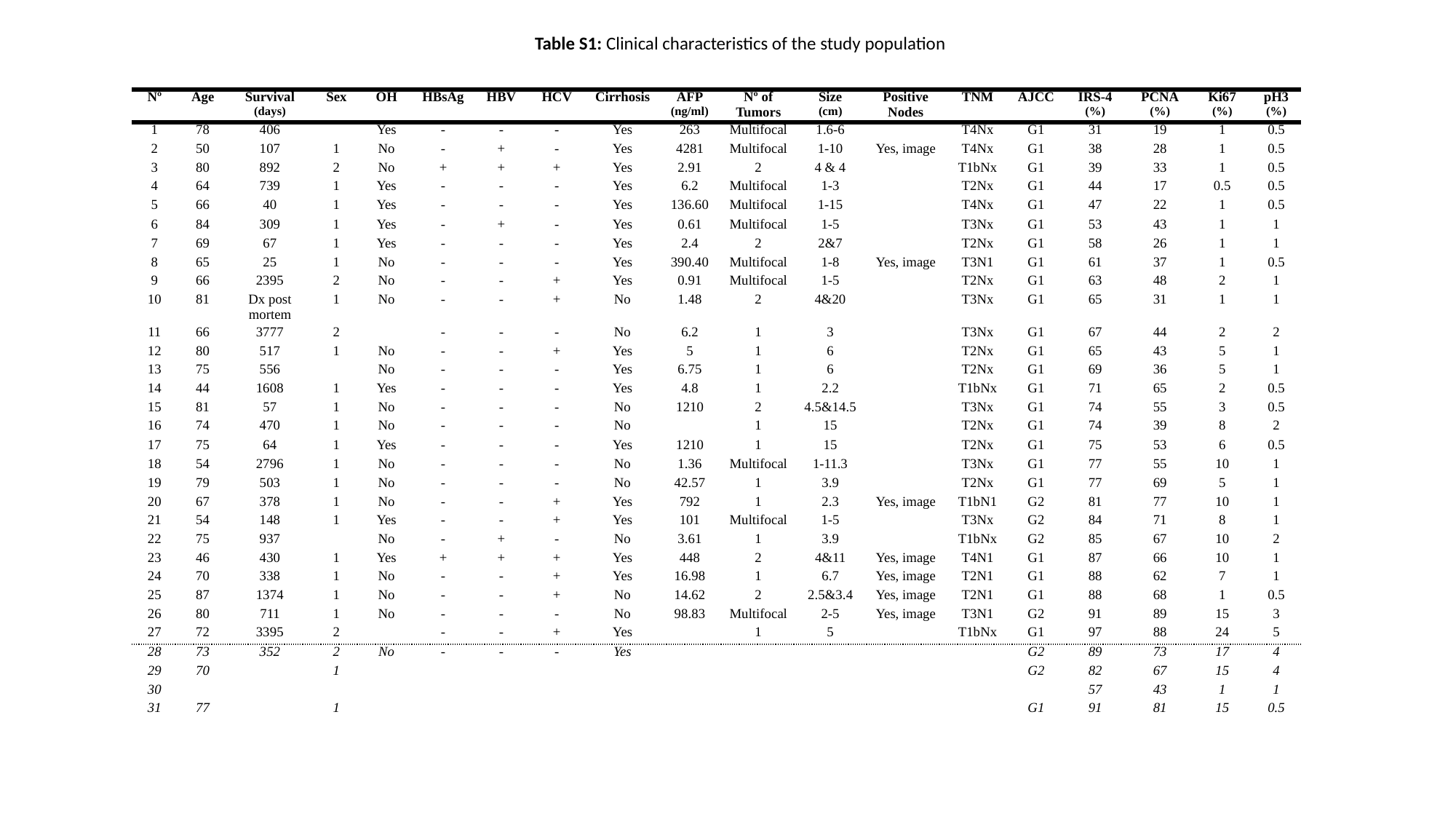

Table S1: Clinical characteristics of the study population
| Nº | Age | Survival (days) | Sex | OH | HBsAg | HBV | HCV | Cirrhosis | AFP (ng/ml) | Nº of Tumors | Size (cm) | Positive Nodes | TNM | AJCC | IRS-4 (%) | PCNA (%) | Ki67 (%) | pH3 (%) |
| --- | --- | --- | --- | --- | --- | --- | --- | --- | --- | --- | --- | --- | --- | --- | --- | --- | --- | --- |
| 1 | 78 | 406 |  | Yes | - | - | - | Yes | 263 | Multifocal | 1.6-6 |  | T4Nx | G1 | 31 | 19 | 1 | 0.5 |
| 2 | 50 | 107 | 1 | No | - | + | - | Yes | 4281 | Multifocal | 1-10 | Yes, image | T4Nx | G1 | 38 | 28 | 1 | 0.5 |
| 3 | 80 | 892 | 2 | No | + | + | + | Yes | 2.91 | 2 | 4 & 4 |  | T1bNx | G1 | 39 | 33 | 1 | 0.5 |
| 4 | 64 | 739 | 1 | Yes | - | - | - | Yes | 6.2 | Multifocal | 1-3 |  | T2Nx | G1 | 44 | 17 | 0.5 | 0.5 |
| 5 | 66 | 40 | 1 | Yes | - | - | - | Yes | 136.60 | Multifocal | 1-15 |  | T4Nx | G1 | 47 | 22 | 1 | 0.5 |
| 6 | 84 | 309 | 1 | Yes | - | + | - | Yes | 0.61 | Multifocal | 1-5 |  | T3Nx | G1 | 53 | 43 | 1 | 1 |
| 7 | 69 | 67 | 1 | Yes | - | - | - | Yes | 2.4 | 2 | 2&7 |  | T2Nx | G1 | 58 | 26 | 1 | 1 |
| 8 | 65 | 25 | 1 | No | - | - | - | Yes | 390.40 | Multifocal | 1-8 | Yes, image | T3N1 | G1 | 61 | 37 | 1 | 0.5 |
| 9 | 66 | 2395 | 2 | No | - | - | + | Yes | 0.91 | Multifocal | 1-5 |  | T2Nx | G1 | 63 | 48 | 2 | 1 |
| 10 | 81 | Dx post mortem | 1 | No | - | - | + | No | 1.48 | 2 | 4&20 |  | T3Nx | G1 | 65 | 31 | 1 | 1 |
| 11 | 66 | 3777 | 2 |  | - | - | - | No | 6.2 | 1 | 3 |  | T3Nx | G1 | 67 | 44 | 2 | 2 |
| 12 | 80 | 517 | 1 | No | - | - | + | Yes | 5 | 1 | 6 |  | T2Nx | G1 | 65 | 43 | 5 | 1 |
| 13 | 75 | 556 |  | No | - | - | - | Yes | 6.75 | 1 | 6 |  | T2Nx | G1 | 69 | 36 | 5 | 1 |
| 14 | 44 | 1608 | 1 | Yes | - | - | - | Yes | 4.8 | 1 | 2.2 |  | T1bNx | G1 | 71 | 65 | 2 | 0.5 |
| 15 | 81 | 57 | 1 | No | - | - | - | No | 1210 | 2 | 4.5&14.5 |  | T3Nx | G1 | 74 | 55 | 3 | 0.5 |
| 16 | 74 | 470 | 1 | No | - | - | - | No |  | 1 | 15 |  | T2Nx | G1 | 74 | 39 | 8 | 2 |
| 17 | 75 | 64 | 1 | Yes | - | - | - | Yes | 1210 | 1 | 15 |  | T2Nx | G1 | 75 | 53 | 6 | 0.5 |
| 18 | 54 | 2796 | 1 | No | - | - | - | No | 1.36 | Multifocal | 1-11.3 |  | T3Nx | G1 | 77 | 55 | 10 | 1 |
| 19 | 79 | 503 | 1 | No | - | - | - | No | 42.57 | 1 | 3.9 |  | T2Nx | G1 | 77 | 69 | 5 | 1 |
| 20 | 67 | 378 | 1 | No | - | - | + | Yes | 792 | 1 | 2.3 | Yes, image | T1bN1 | G2 | 81 | 77 | 10 | 1 |
| 21 | 54 | 148 | 1 | Yes | - | - | + | Yes | 101 | Multifocal | 1-5 |  | T3Nx | G2 | 84 | 71 | 8 | 1 |
| 22 | 75 | 937 |  | No | - | + | - | No | 3.61 | 1 | 3.9 |  | T1bNx | G2 | 85 | 67 | 10 | 2 |
| 23 | 46 | 430 | 1 | Yes | + | + | + | Yes | 448 | 2 | 4&11 | Yes, image | T4N1 | G1 | 87 | 66 | 10 | 1 |
| 24 | 70 | 338 | 1 | No | - | - | + | Yes | 16.98 | 1 | 6.7 | Yes, image | T2N1 | G1 | 88 | 62 | 7 | 1 |
| 25 | 87 | 1374 | 1 | No | - | - | + | No | 14.62 | 2 | 2.5&3.4 | Yes, image | T2N1 | G1 | 88 | 68 | 1 | 0.5 |
| 26 | 80 | 711 | 1 | No | - | - | - | No | 98.83 | Multifocal | 2-5 | Yes, image | T3N1 | G2 | 91 | 89 | 15 | 3 |
| 27 | 72 | 3395 | 2 |  | - | - | + | Yes |  | 1 | 5 |  | T1bNx | G1 | 97 | 88 | 24 | 5 |
| 28 | 73 | 352 | 2 | No | - | - | - | Yes |  |  |  |  |  | G2 | 89 | 73 | 17 | 4 |
| 29 | 70 |  | 1 |  |  |  |  |  |  |  |  |  |  | G2 | 82 | 67 | 15 | 4 |
| 30 |  |  |  |  |  |  |  |  |  |  |  |  |  |  | 57 | 43 | 1 | 1 |
| 31 | 77 |  | 1 |  |  |  |  |  |  |  |  |  |  | G1 | 91 | 81 | 15 | 0.5 |